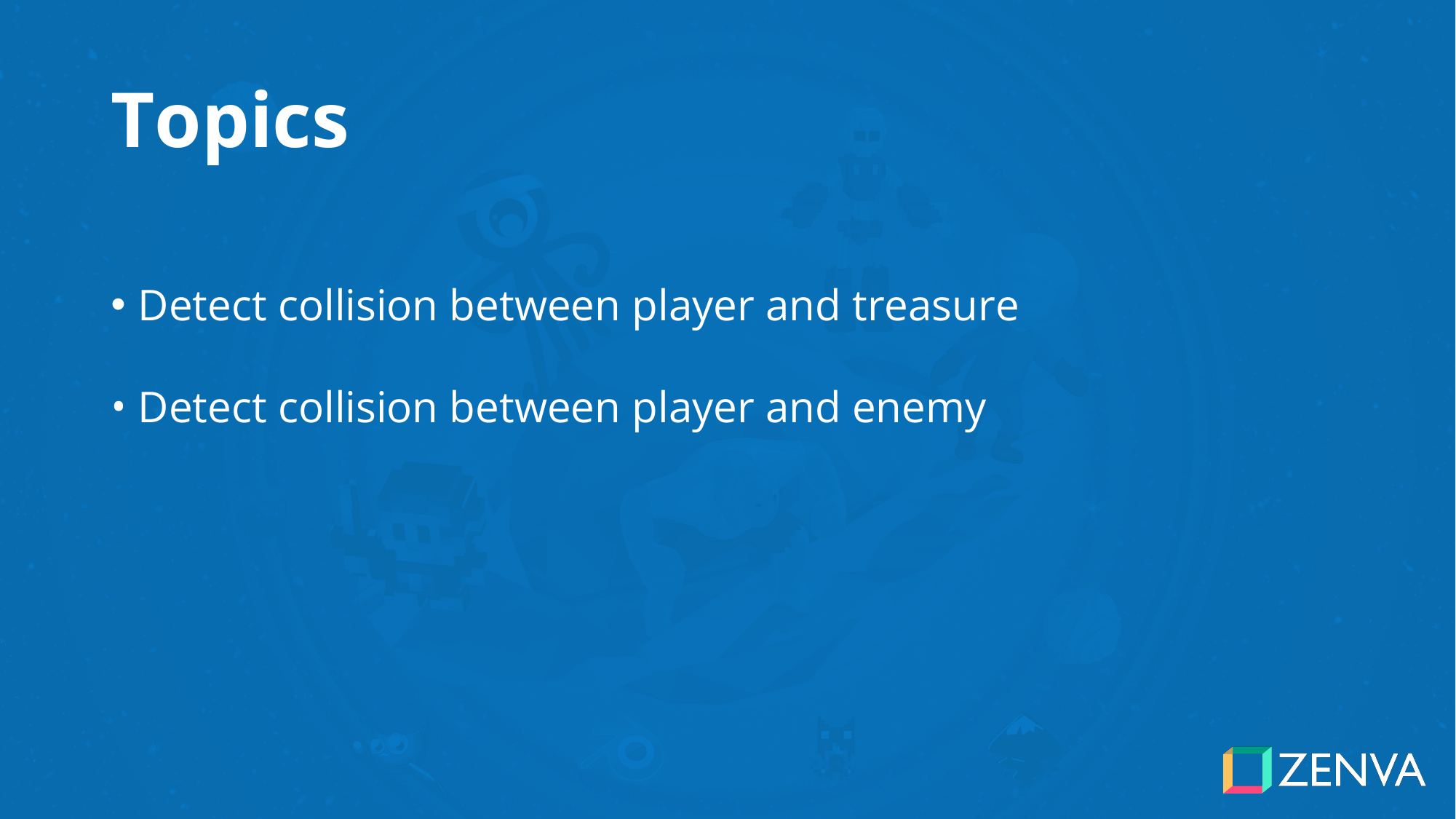

# Topics
Detect collision between player and treasure
Detect collision between player and enemy